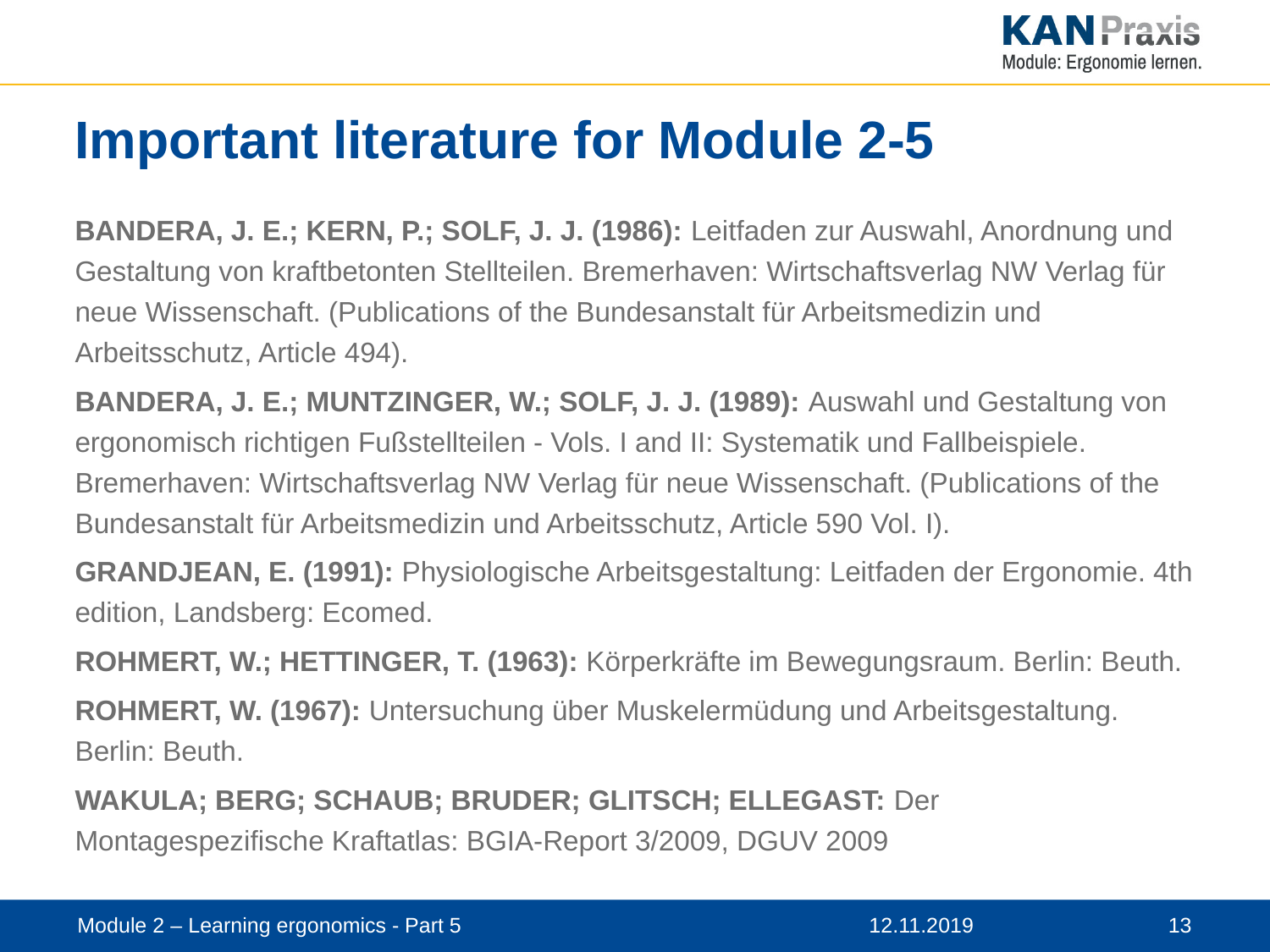

# Important literature for Module 2-5
BANDERA, J. E.; KERN, P.; SOLF, J. J. (1986): Leitfaden zur Auswahl, Anordnung und Gestaltung von kraftbetonten Stellteilen. Bremerhaven: Wirtschaftsverlag NW Verlag für neue Wissenschaft. (Publications of the Bundesanstalt für Arbeitsmedizin und Arbeitsschutz, Article 494).
BANDERA, J. E.; MUNTZINGER, W.; SOLF, J. J. (1989): Auswahl und Gestaltung von ergonomisch richtigen Fußstellteilen - Vols. I and II: Systematik und Fallbeispiele. Bremerhaven: Wirtschaftsverlag NW Verlag für neue Wissenschaft. (Publications of the Bundesanstalt für Arbeitsmedizin und Arbeitsschutz, Article 590 Vol. I).
GRANDJEAN, E. (1991): Physiologische Arbeitsgestaltung: Leitfaden der Ergonomie. 4th edition, Landsberg: Ecomed.
ROHMERT, W.; HETTINGER, T. (1963): Körperkräfte im Bewegungsraum. Berlin: Beuth.
ROHMERT, W. (1967): Untersuchung über Muskelermüdung und Arbeitsgestaltung. Berlin: Beuth.
WAKULA; BERG; SCHAUB; BRUDER; GLITSCH; ELLEGAST: Der Montagespezifische Kraftatlas: BGIA-Report 3/2009, DGUV 2009

Module 2 – Learning ergonomics - Part 5
12.11.2019
 13